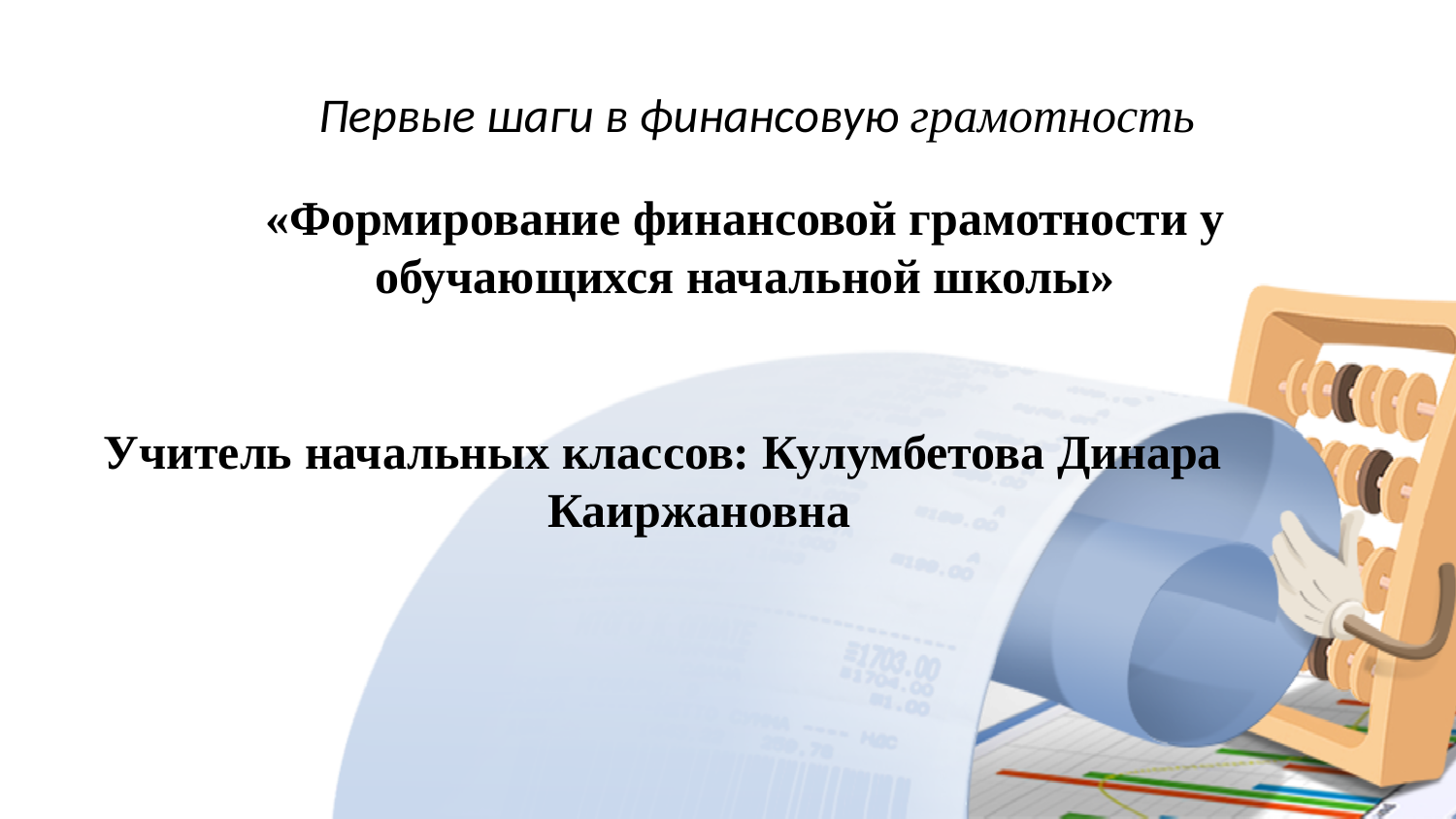

Первые шаги в финансовую грамотность
«Формирование финансовой грамотности у обучающихся начальной школы»
Учитель начальных классов: Кулумбетова Динара       Каиржановна